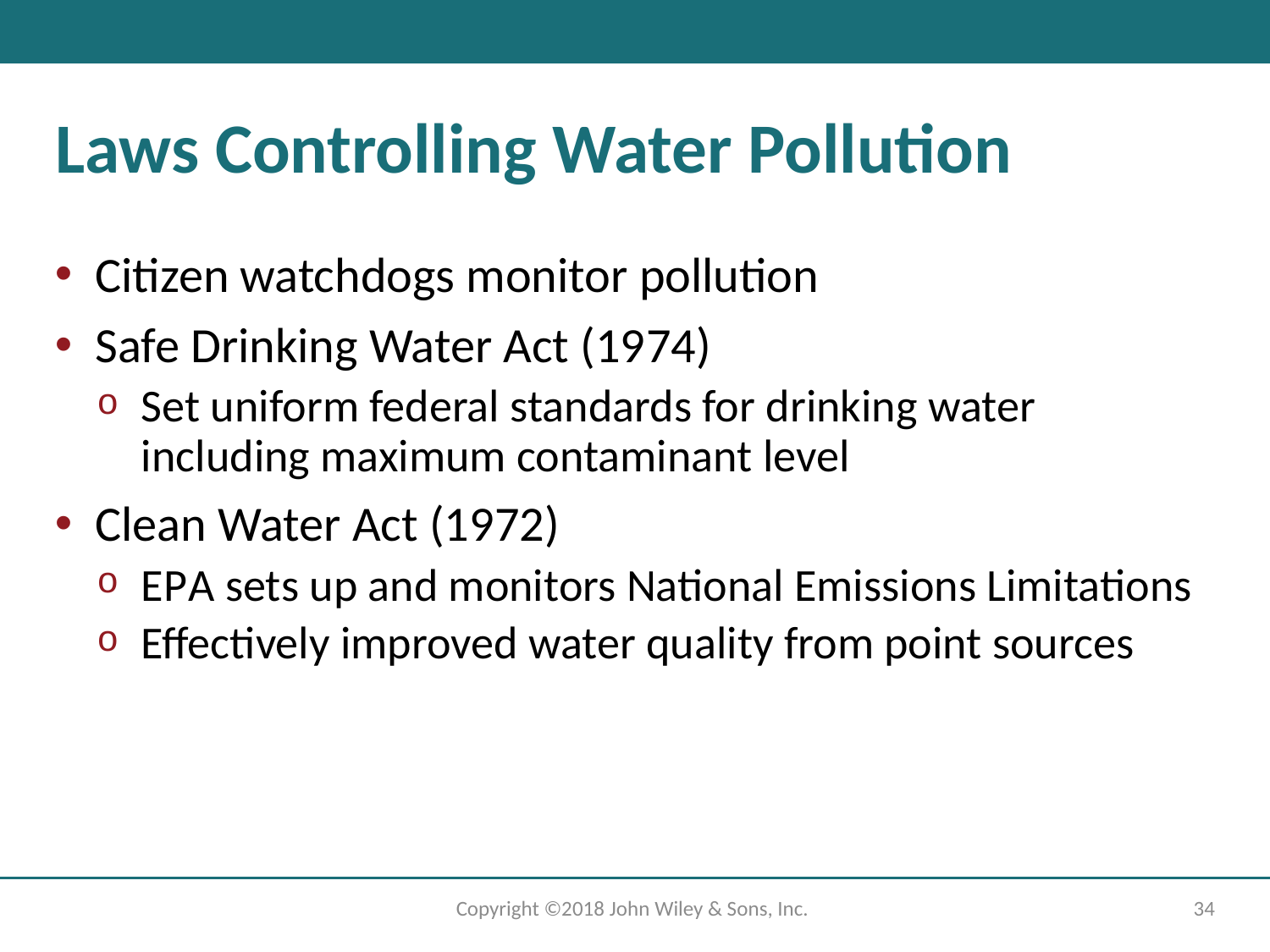

# Laws Controlling Water Pollution
Citizen watchdogs monitor pollution
Safe Drinking Water Act (19 74)
Set uniform federal standards for drinking water including maximum contaminant level
Clean Water Act (19 72)
E P A sets up and monitors National Emissions Limitations
Effectively improved water quality from point sources
Copyright ©2018 John Wiley & Sons, Inc.
34